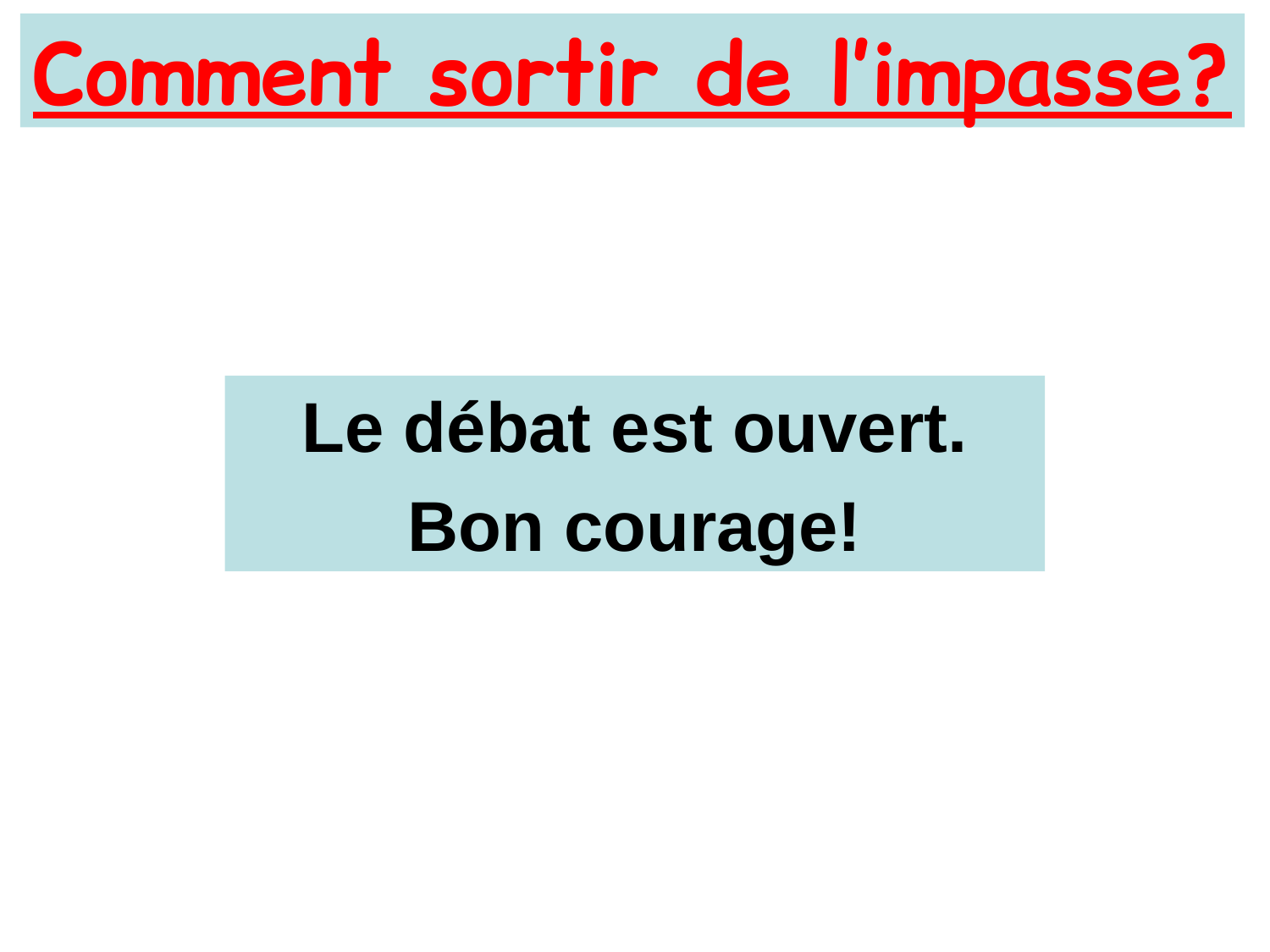

Comment sortir de l’impasse?
Le débat est ouvert.
Bon courage!